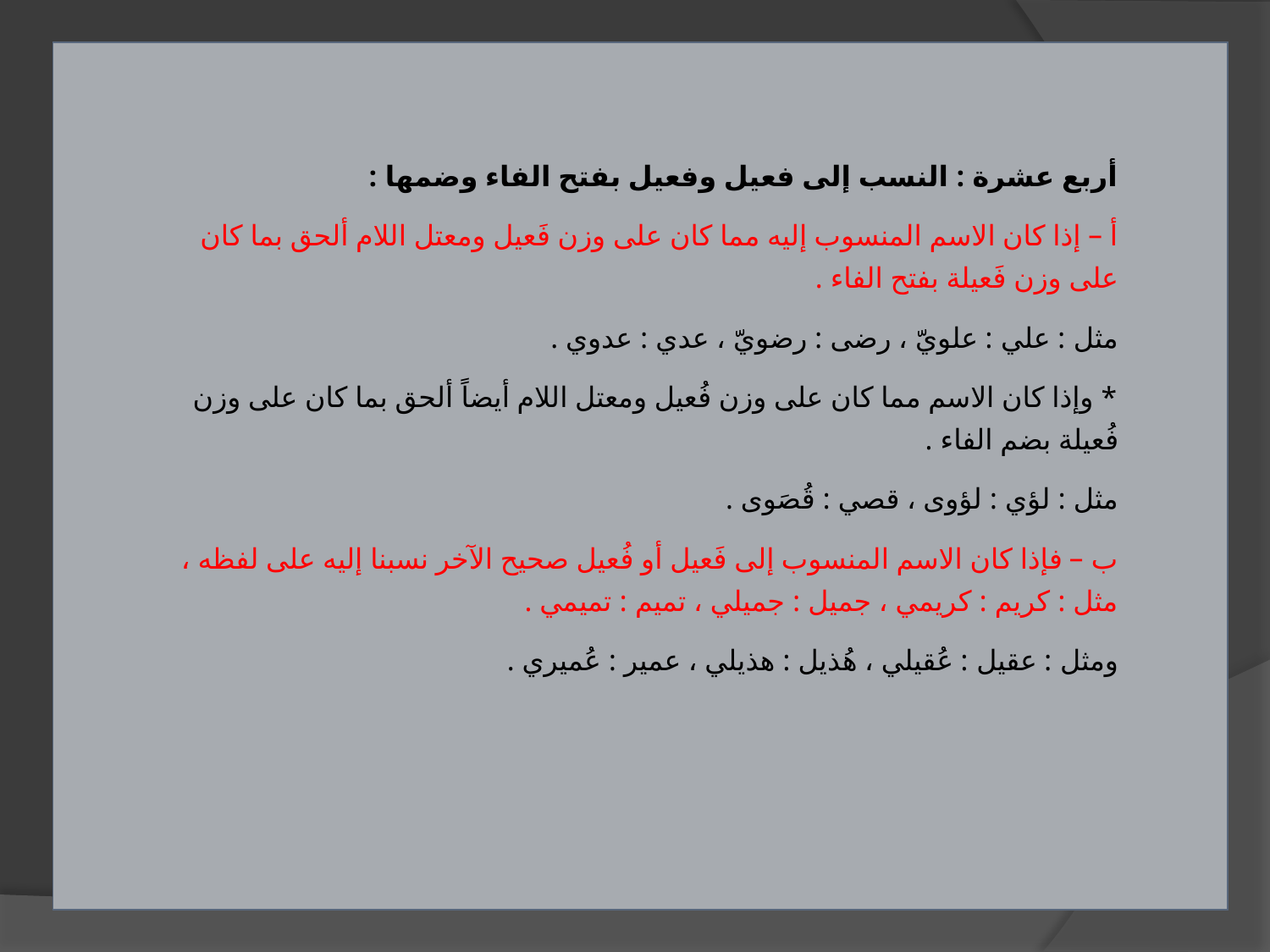

| أربع عشرة : النسب إلى فعيل وفعيل بفتح الفاء وضمها : أ – إذا كان الاسم المنسوب إليه مما كان على وزن فَعيل ومعتل اللام ألحق بما كان على وزن فَعيلة بفتح الفاء . مثل : علي : علويّ ، رضى : رضويّ ، عدي : عدوي . \* وإذا كان الاسم مما كان على وزن فُعيل ومعتل اللام أيضاً ألحق بما كان على وزن فُعيلة بضم الفاء . مثل : لؤي : لؤوى ، قصي : قُصَوى . ب – فإذا كان الاسم المنسوب إلى فَعيل أو فُعيل صحيح الآخر نسبنا إليه على لفظه ، مثل : كريم : كريمي ، جميل : جميلي ، تميم : تميمي . ومثل : عقيل : عُقيلي ، هُذيل : هذيلي ، عمير : عُميري . |
| --- |